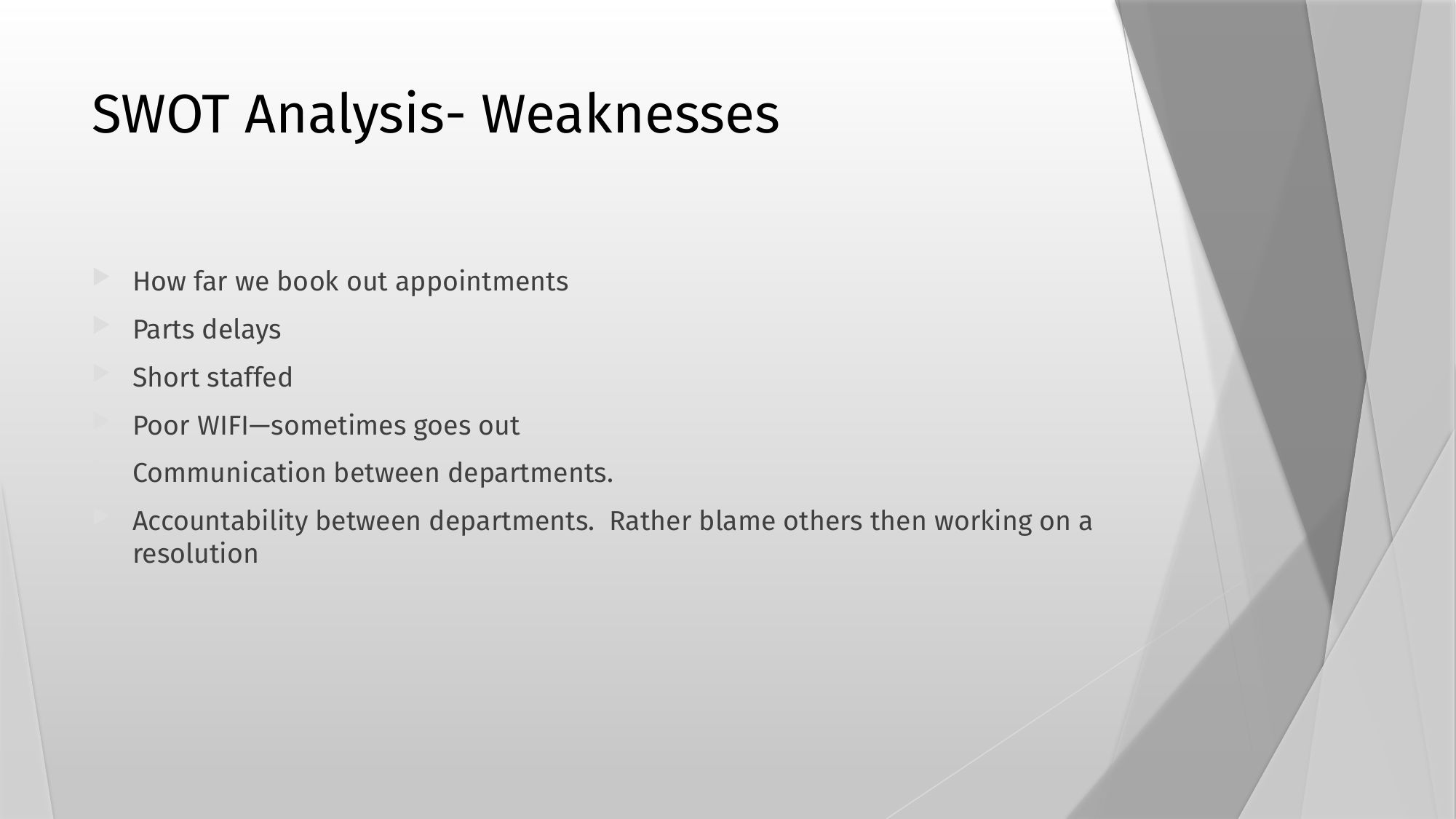

# SWOT Analysis- Weaknesses
How far we book out appointments
Parts delays
Short staffed
Poor WIFI—sometimes goes out
Communication between departments.
Accountability between departments.  Rather blame others then working on a resolution